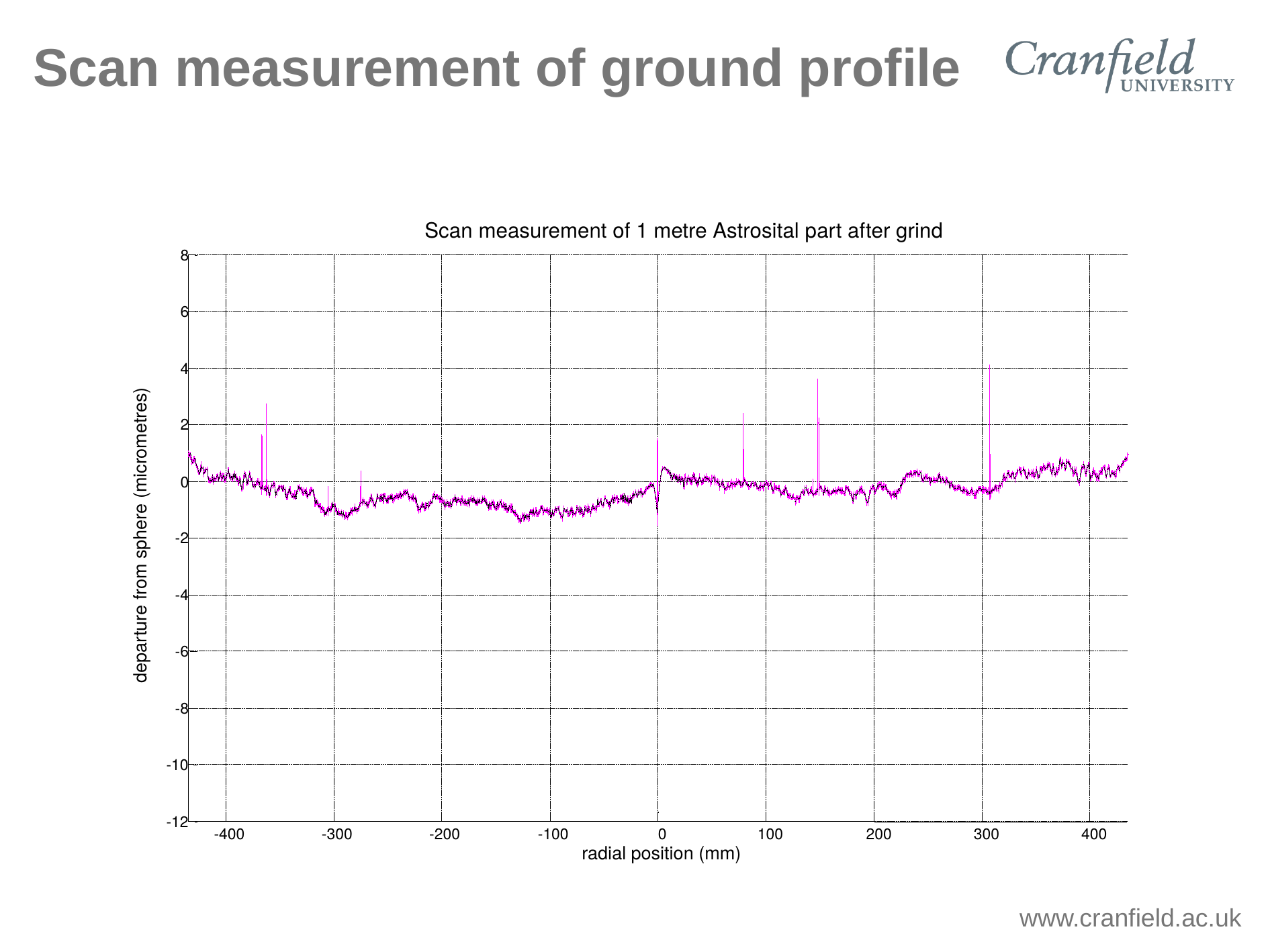

# Scan measurement of ground profile

Scan measurement of 1 metre Astrosital part after grind
8

6

4

2

0

departure from sphere (micrometres)
-2

-4

-6

-8

-10

-12

-400
-300
-200
-100
0
100
200
300
400
radial position (mm)